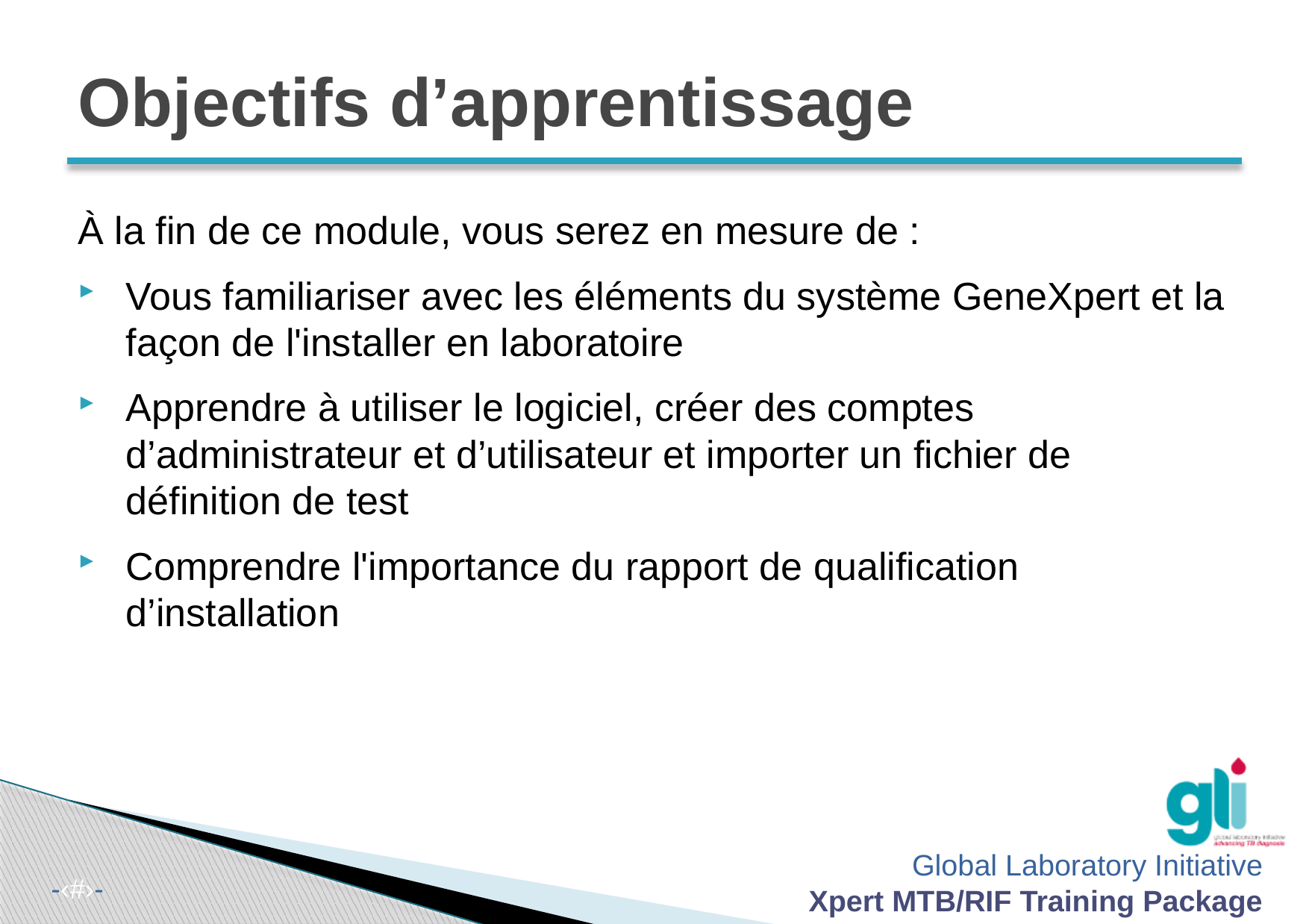

# Objectifs d’apprentissage
À la fin de ce module, vous serez en mesure de :
Vous familiariser avec les éléments du système GeneXpert et la façon de l'installer en laboratoire
Apprendre à utiliser le logiciel, créer des comptes d’administrateur et d’utilisateur et importer un fichier de définition de test
Comprendre l'importance du rapport de qualification d’installation